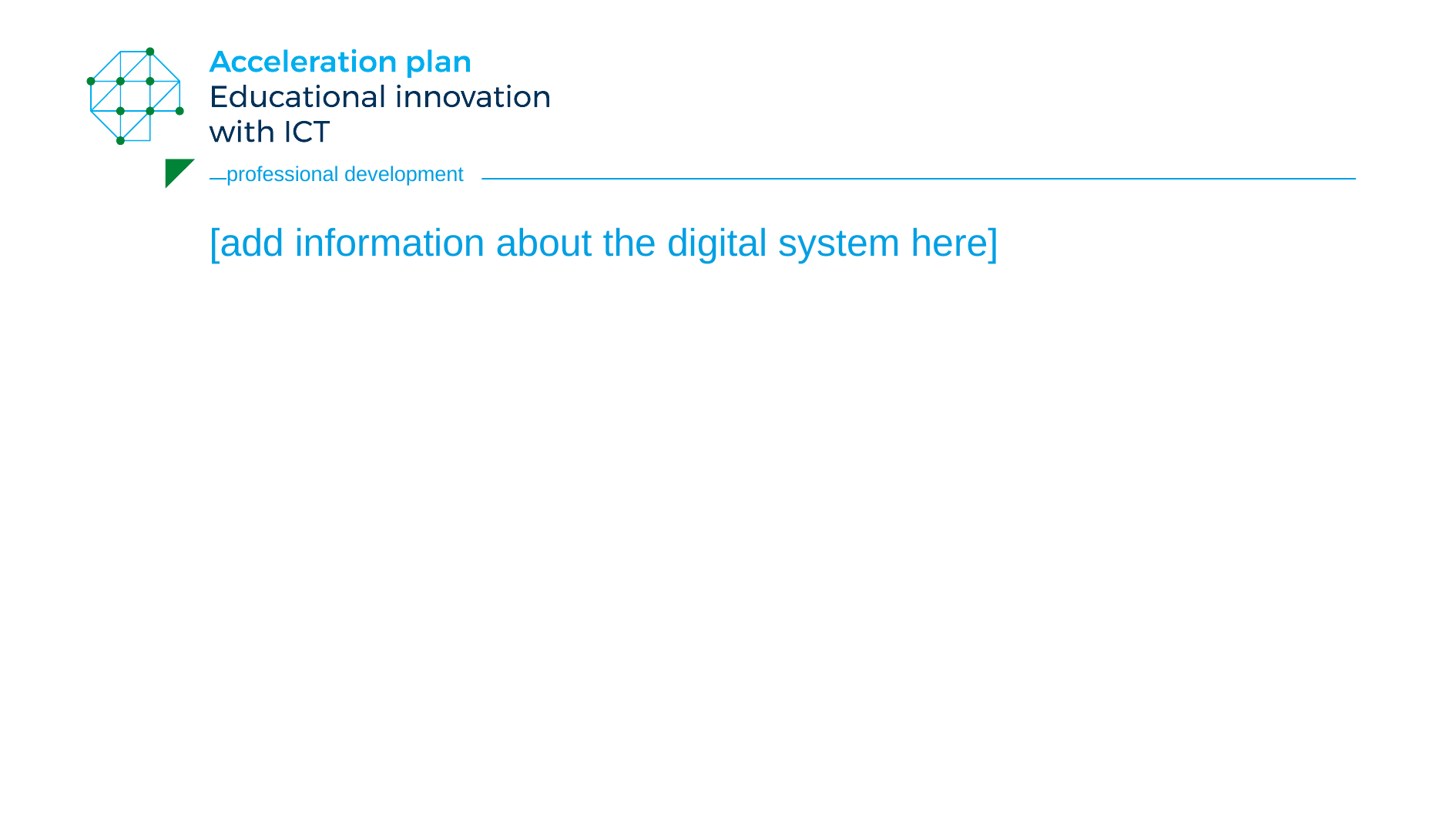

# [add information about the digital system here]